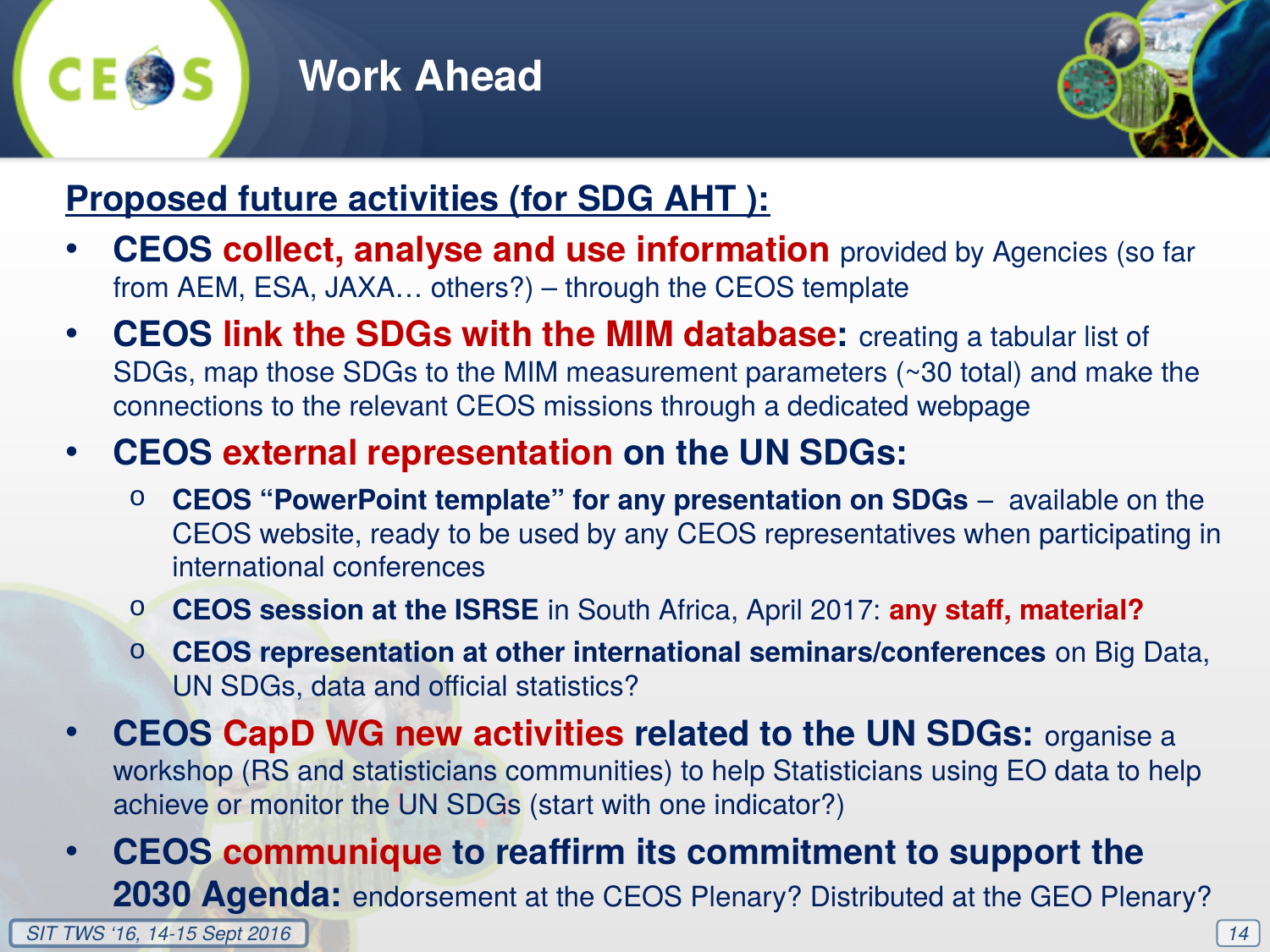

Work Ahead
Proposed future activities (for SDG AHT ):
CEOS collect, analyse and use information provided by Agencies (so far from AEM, ESA, JAXA… others?) – through the CEOS template
CEOS link the SDGs with the MIM database: creating a tabular list of SDGs, map those SDGs to the MIM measurement parameters (~30 total) and make the connections to the relevant CEOS missions through a dedicated webpage
CEOS external representation on the UN SDGs:
CEOS “PowerPoint template” for any presentation on SDGs –  available on the CEOS website, ready to be used by any CEOS representatives when participating in international conferences
CEOS session at the ISRSE in South Africa, April 2017: any staff, material?
CEOS representation at other international seminars/conferences on Big Data, UN SDGs, data and official statistics?
CEOS CapD WG new activities related to the UN SDGs: organise a workshop (RS and statisticians communities) to help Statisticians using EO data to help achieve or monitor the UN SDGs (start with one indicator?)
CEOS communique to reaffirm its commitment to support the 2030 Agenda: endorsement at the CEOS Plenary? Distributed at the GEO Plenary?
14